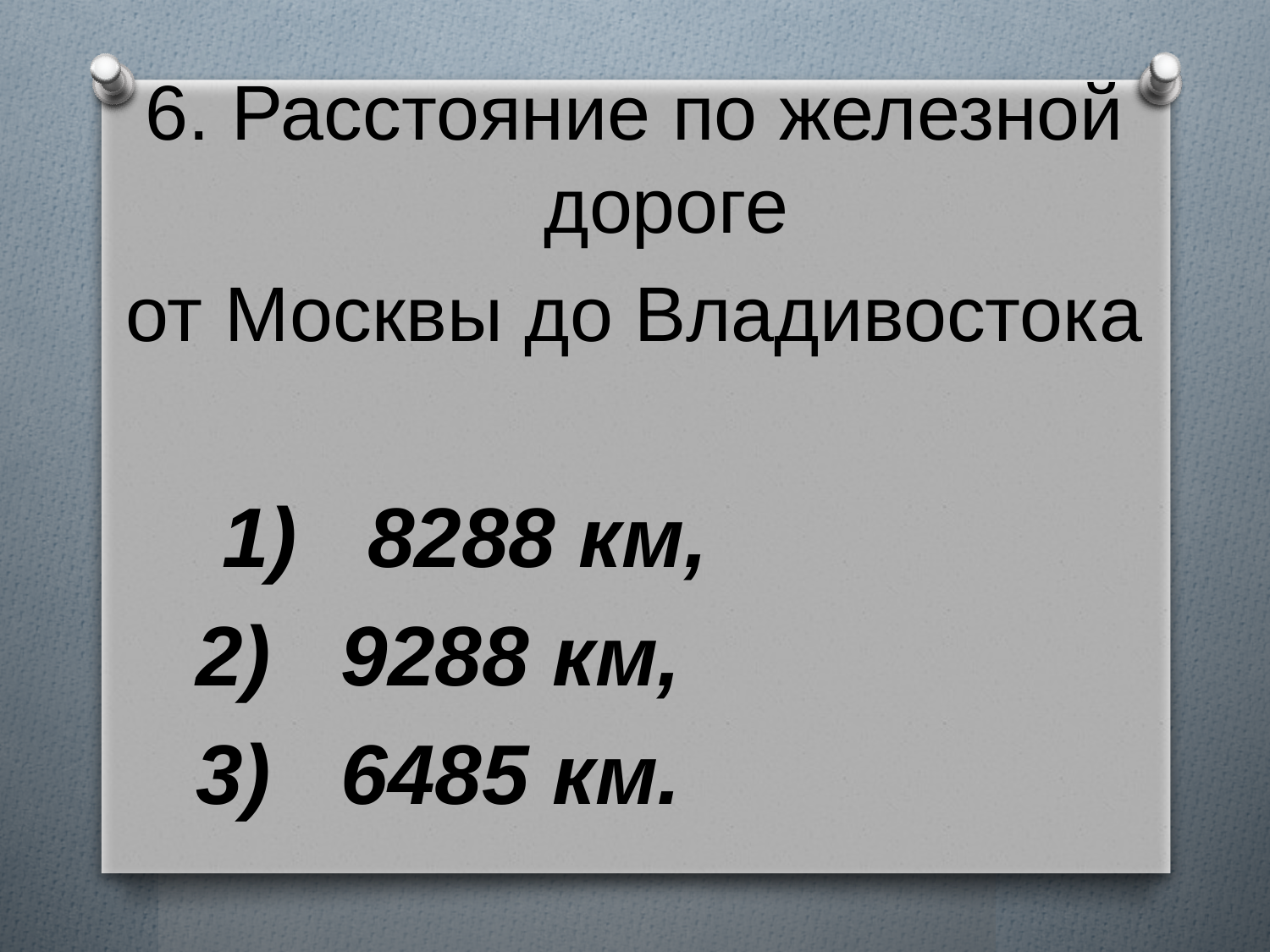

6. Расстояние по железной дороге
от Москвы до Владивостока

	       1)   8288 км,
      2)   9288 км,
      3)   6485 км.